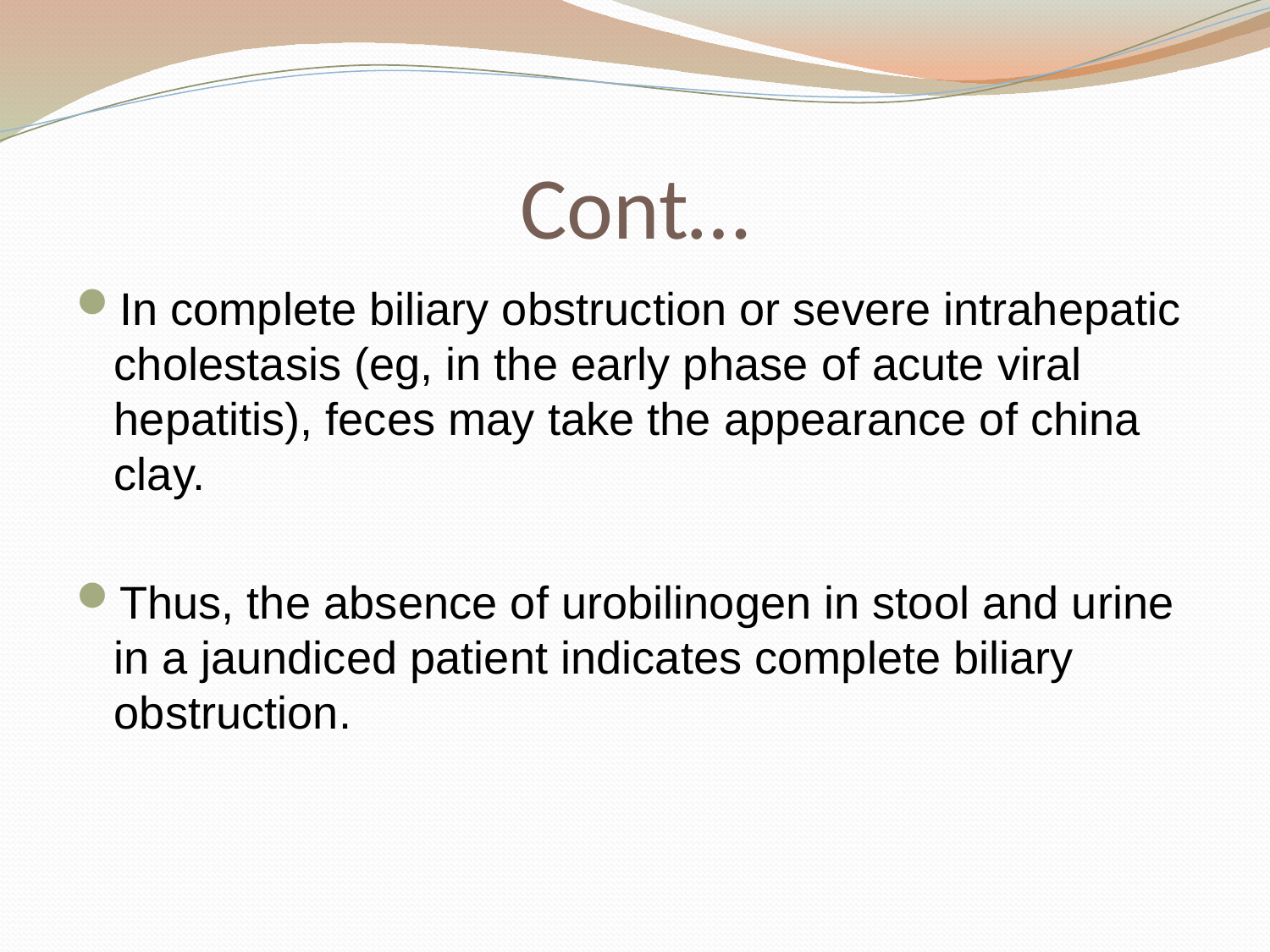

# Cont…
In complete biliary obstruction or severe intrahepatic cholestasis (eg, in the early phase of acute viral hepatitis), feces may take the appearance of china clay.

Thus, the absence of urobilinogen in stool and urine in a jaundiced patient indicates complete biliary obstruction.